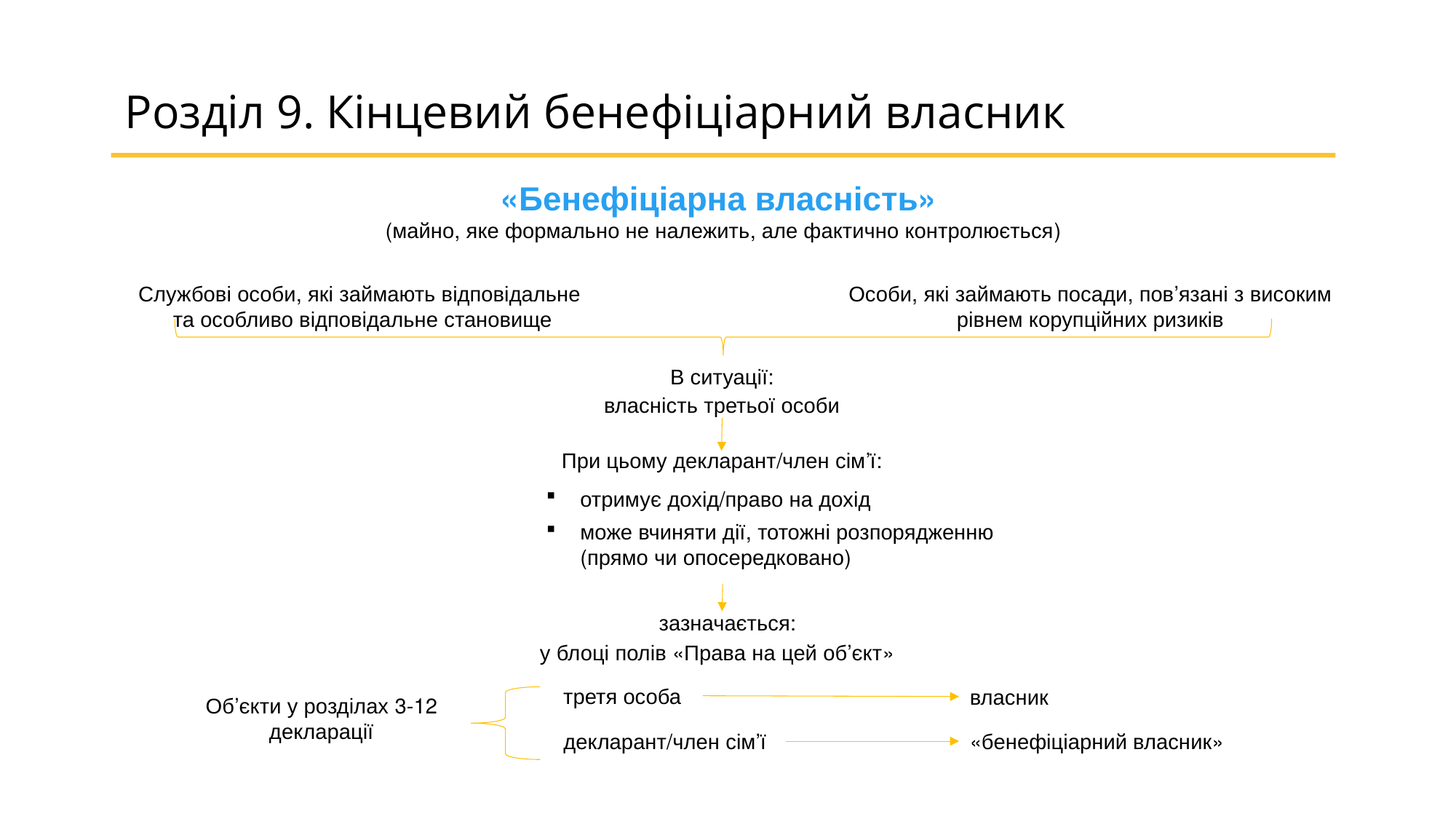

Розділ 9. Кінцевий бенефіціарний власник
«Бенефіціарна власність»
(майно, яке формально не належить, але фактично контролюється)
Службові особи, які займають відповідальне
та особливо відповідальне становище
Особи, які займають посади, пов’язані з високим рівнем корупційних ризиків
В ситуації:
власність третьої особи
При цьому декларант/член сім’ї:
отримує дохід/право на дохід
може вчиняти дії, тотожні розпорядженню (прямо чи опосередковано)
зазначається:
у блоці полів «Права на цей об’єкт»
третя особа
власник

Об’єкти у розділах 3-12 декларації
декларант/член сім’ї
«бенефіціарний власник»